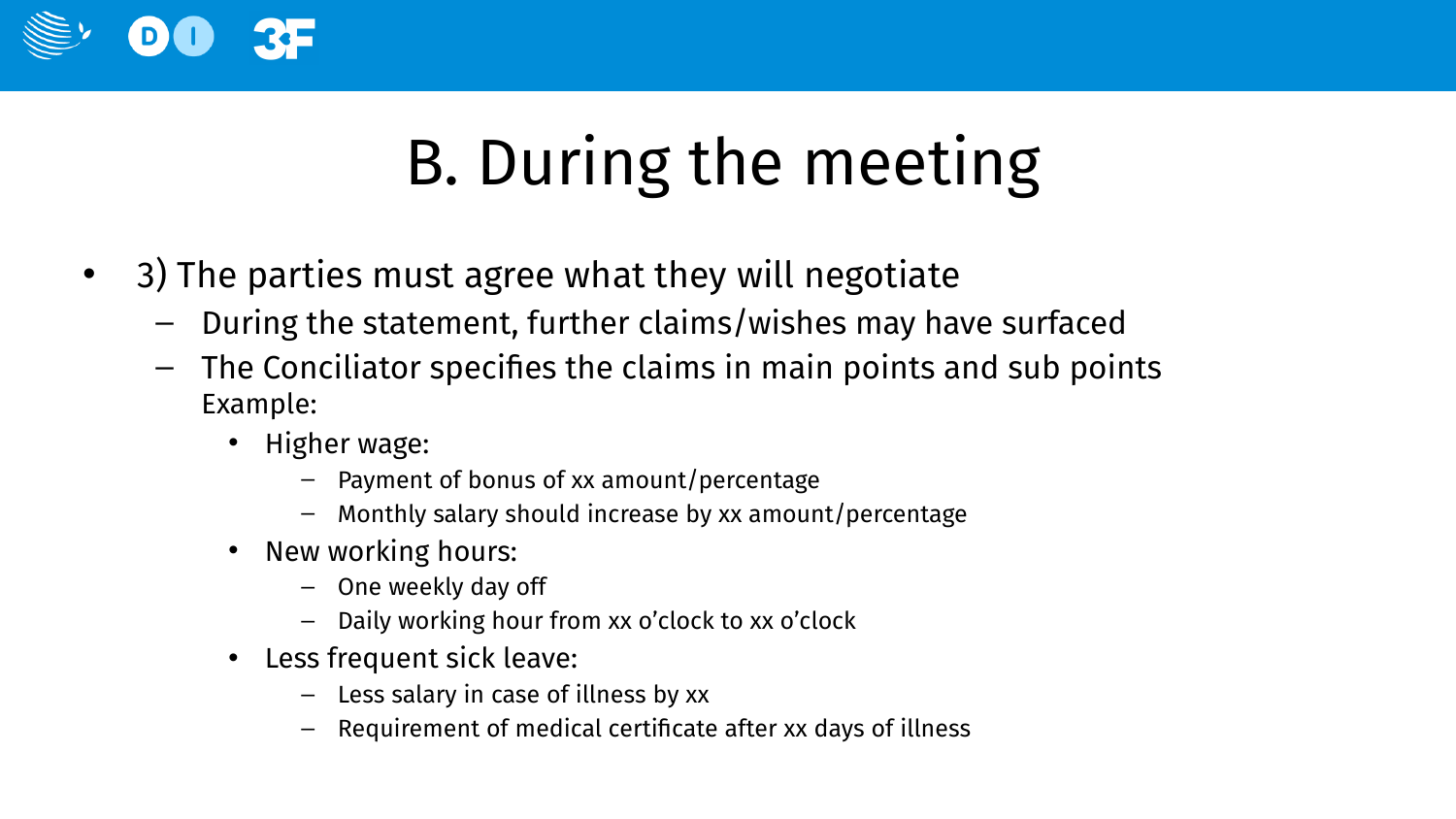

# B. During the meeting
3) The parties must agree what they will negotiate
During the statement, further claims/wishes may have surfaced
The Conciliator specifies the claims in main points and sub points
Example:
Higher wage:
Payment of bonus of xx amount/percentage
Monthly salary should increase by xx amount/percentage
New working hours:
One weekly day off
Daily working hour from xx o’clock to xx o’clock
Less frequent sick leave:
Less salary in case of illness by xx
Requirement of medical certificate after xx days of illness